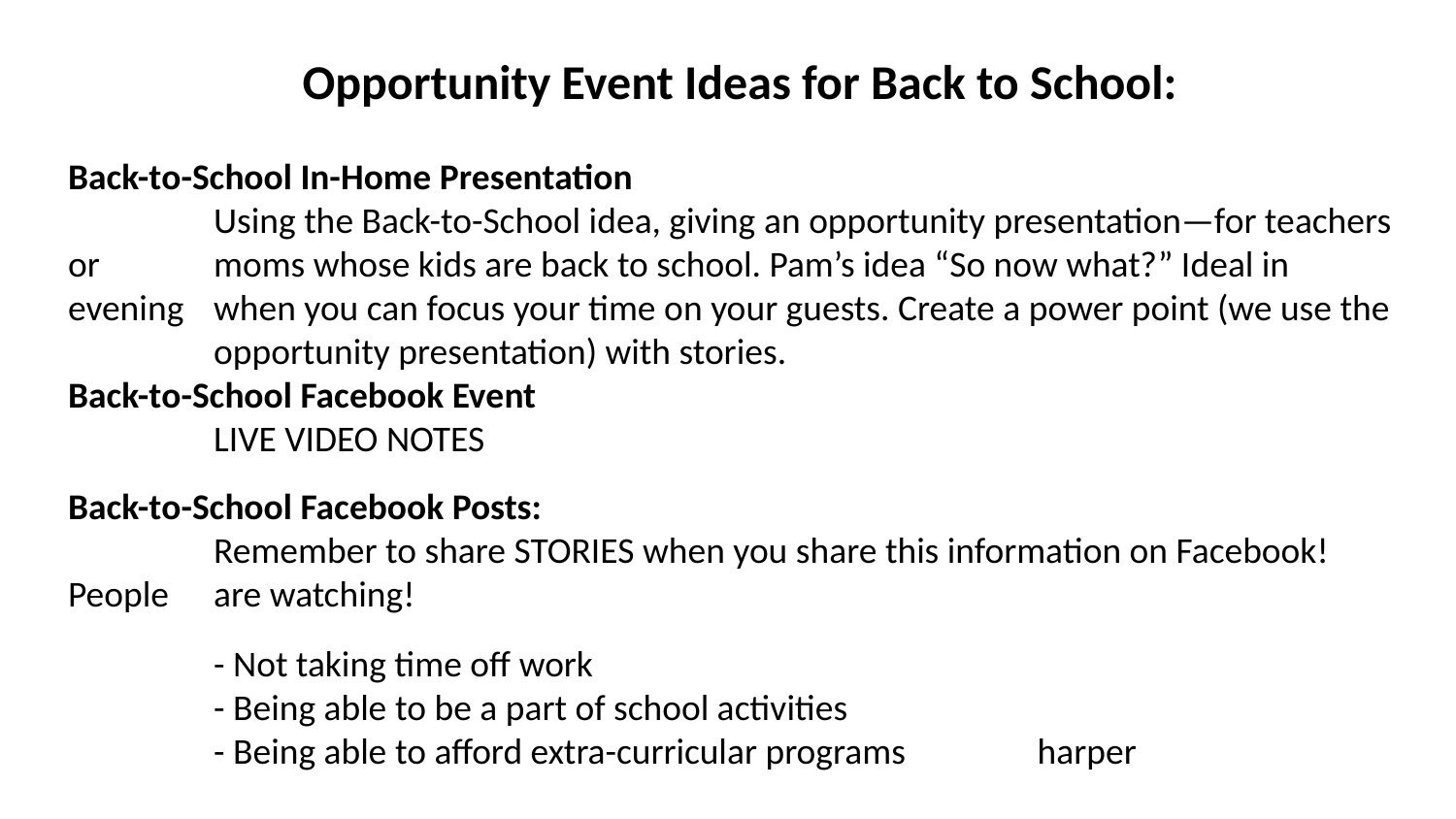

Opportunity Event Ideas for Back to School:

Back-to-School In-Home Presentation
	Using the Back-to-School idea, giving an opportunity presentation—for teachers or  	moms whose kids are back to school. Pam’s idea “So now what?” Ideal in evening 	when you can focus your time on your guests. Create a power point (we use the 	opportunity presentation) with stories.
Back-to-School Facebook Event
	LIVE VIDEO NOTES

Back-to-School Facebook Posts:
	Remember to share STORIES when you share this information on Facebook! People 	are watching!

	- Not taking time off work
	- Being able to be a part of school activities
 	- Being able to afford extra-curricular programs                harper